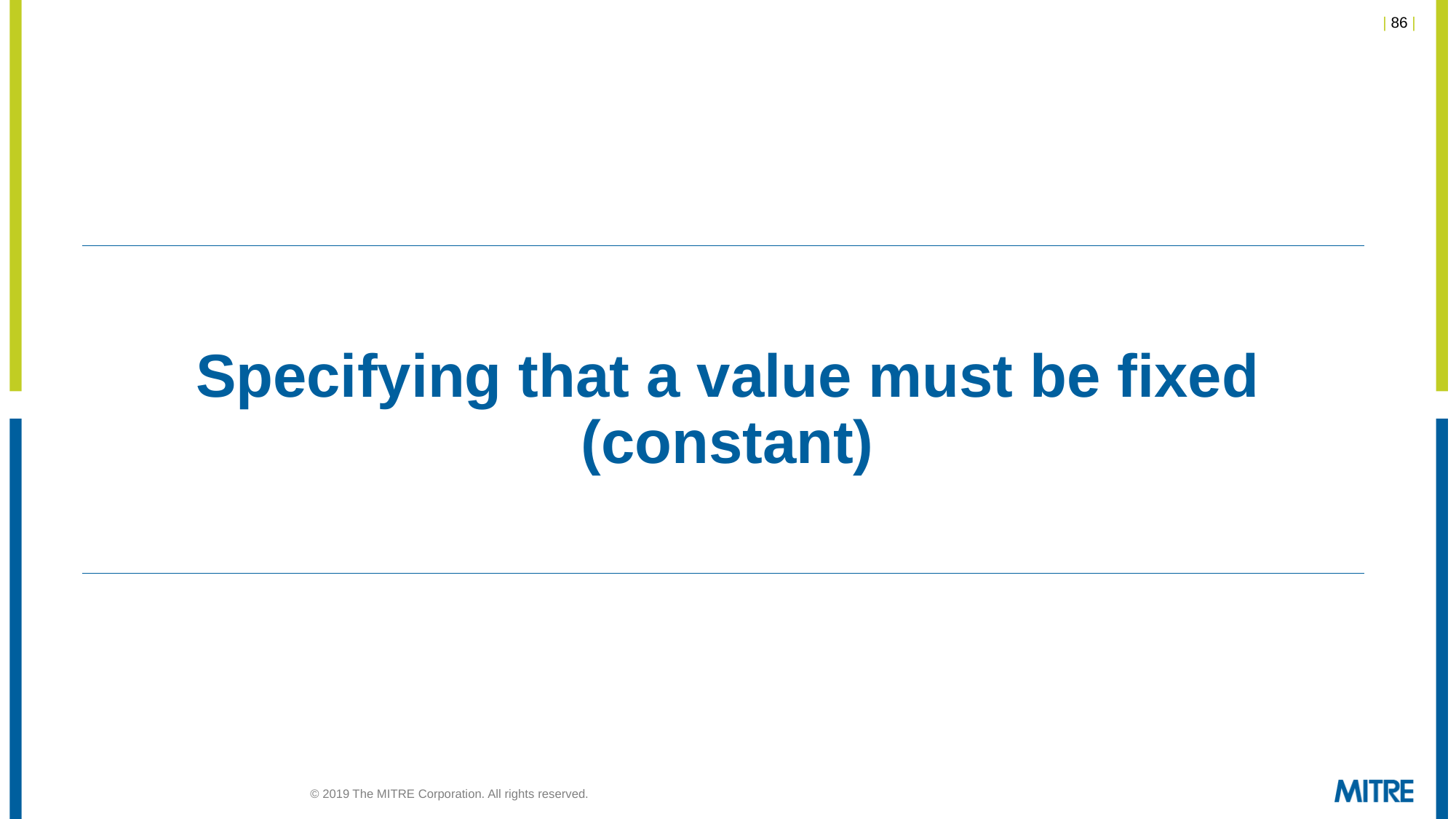

# Specifying that a value must be fixed (constant)
© 2019 The MITRE Corporation. All rights reserved.